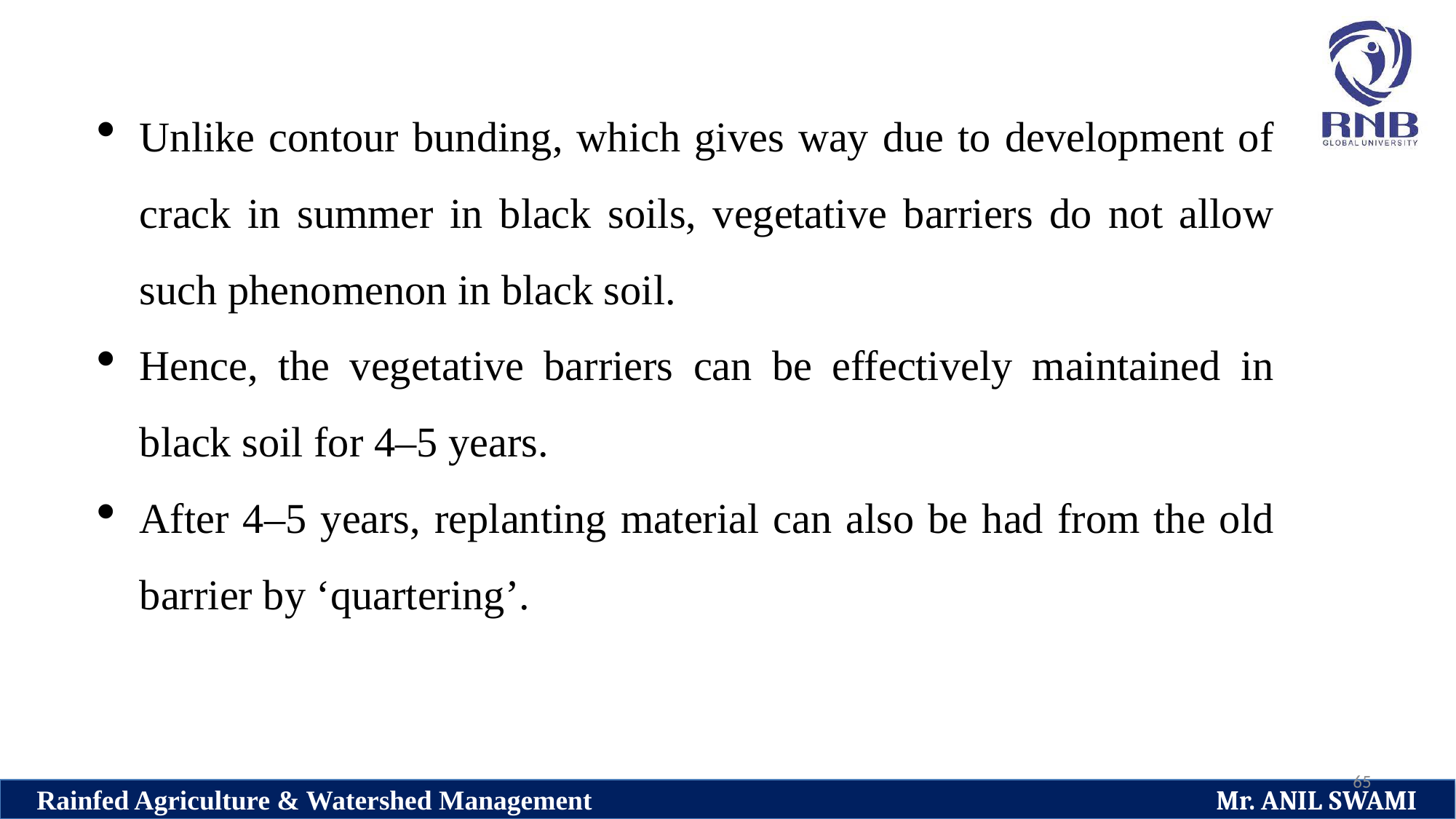

Unlike contour bunding, which gives way due to development of crack in summer in black soils, vegetative barriers do not allow such phenomenon in black soil.
Hence, the vegetative barriers can be effectively maintained in black soil for 4–5 years.
After 4–5 years, replanting material can also be had from the old barrier by ‘quartering’.
65